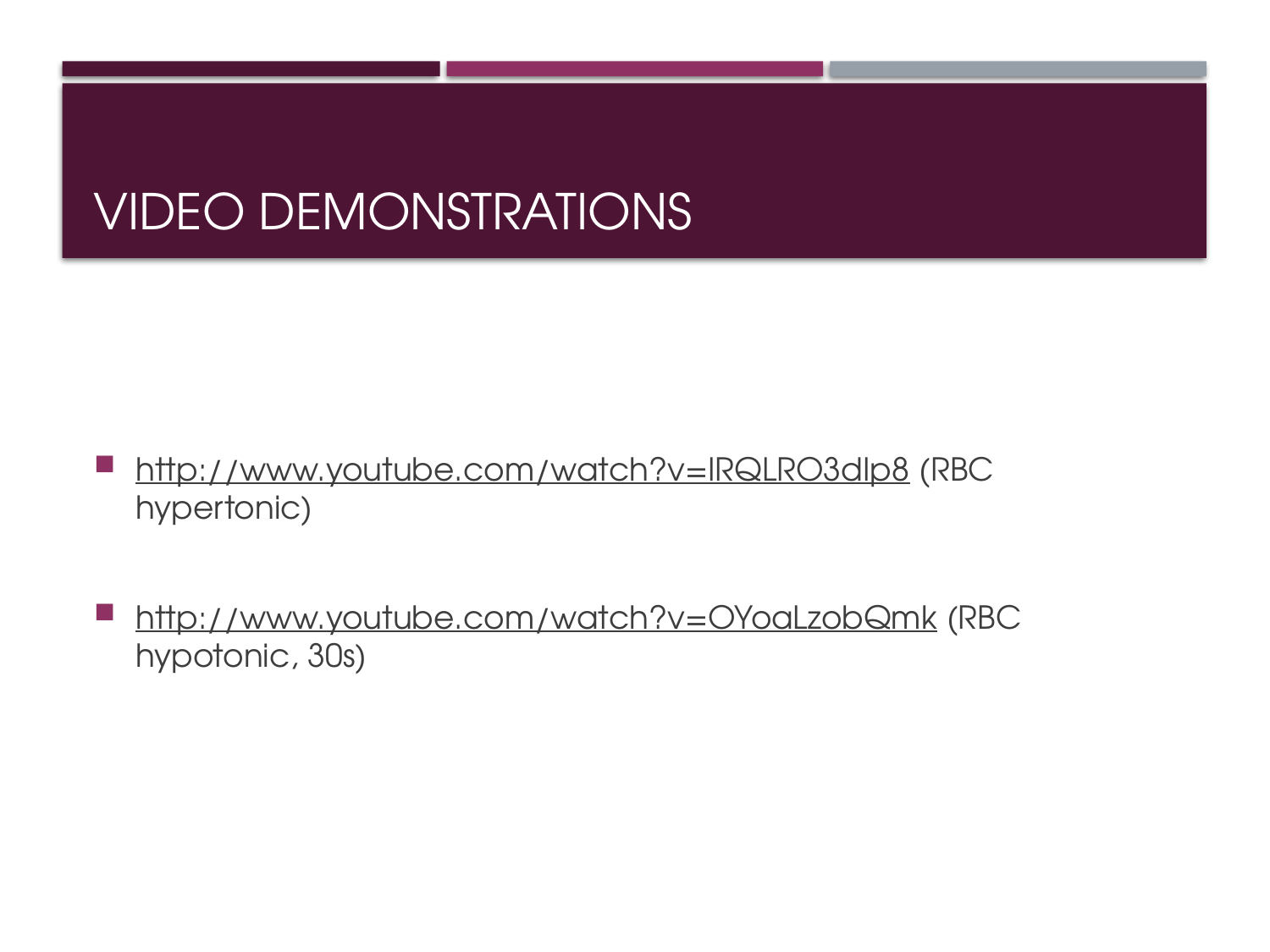

# Video Demonstrations
http://www.youtube.com/watch?v=IRQLRO3dIp8 (RBC hypertonic)

http://www.youtube.com/watch?v=OYoaLzobQmk (RBC hypotonic, 30s)